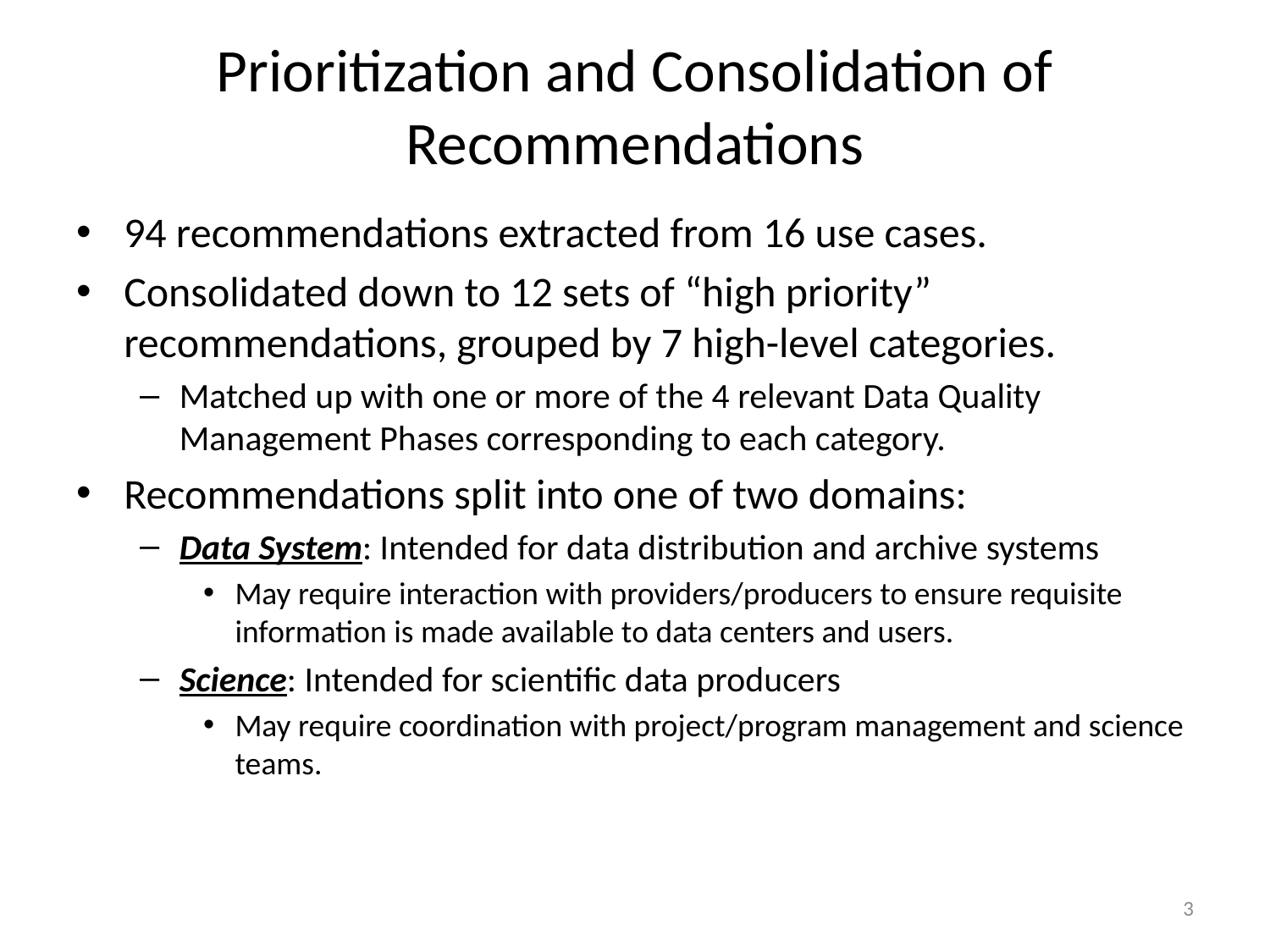

# Prioritization and Consolidation of Recommendations
94 recommendations extracted from 16 use cases.
Consolidated down to 12 sets of “high priority” recommendations, grouped by 7 high-level categories.
Matched up with one or more of the 4 relevant Data Quality Management Phases corresponding to each category.
Recommendations split into one of two domains:
Data System: Intended for data distribution and archive systems
May require interaction with providers/producers to ensure requisite information is made available to data centers and users.
Science: Intended for scientific data producers
May require coordination with project/program management and science teams.

3